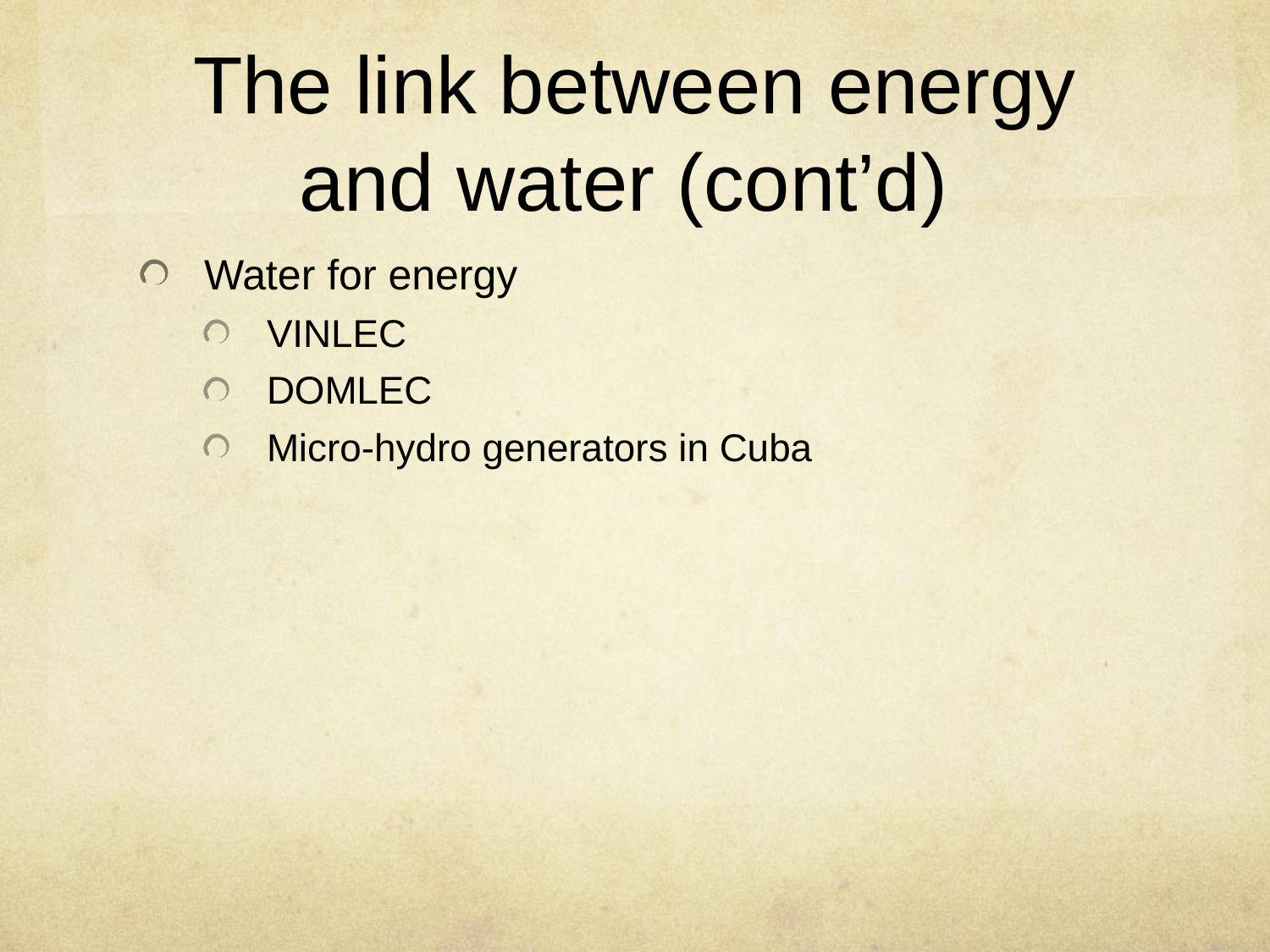

# The link between energy and water (cont’d)
Water for energy
VINLEC
DOMLEC
Micro-hydro generators in Cuba